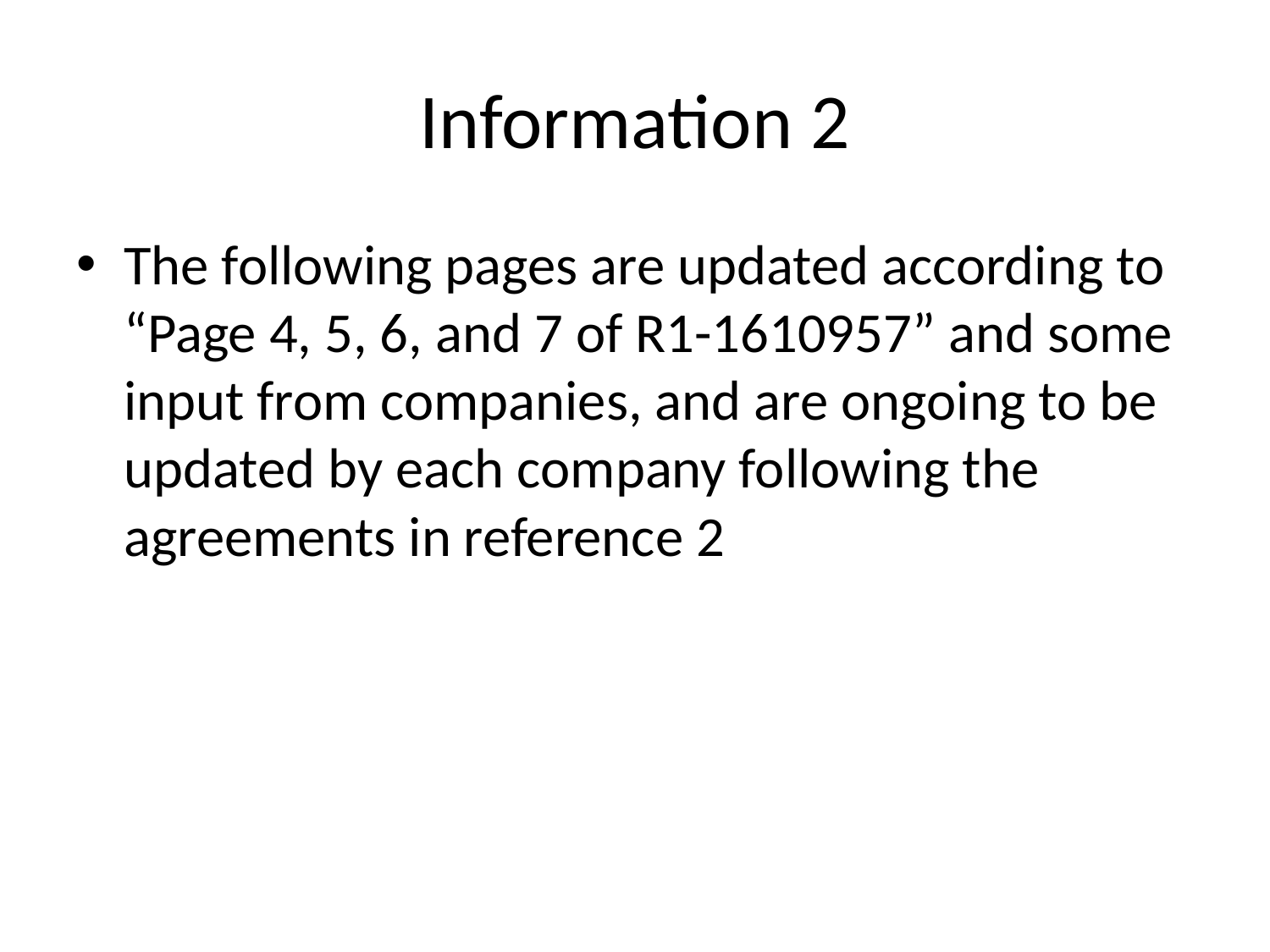

# Information 2
The following pages are updated according to “Page 4, 5, 6, and 7 of R1-1610957” and some input from companies, and are ongoing to be updated by each company following the agreements in reference 2